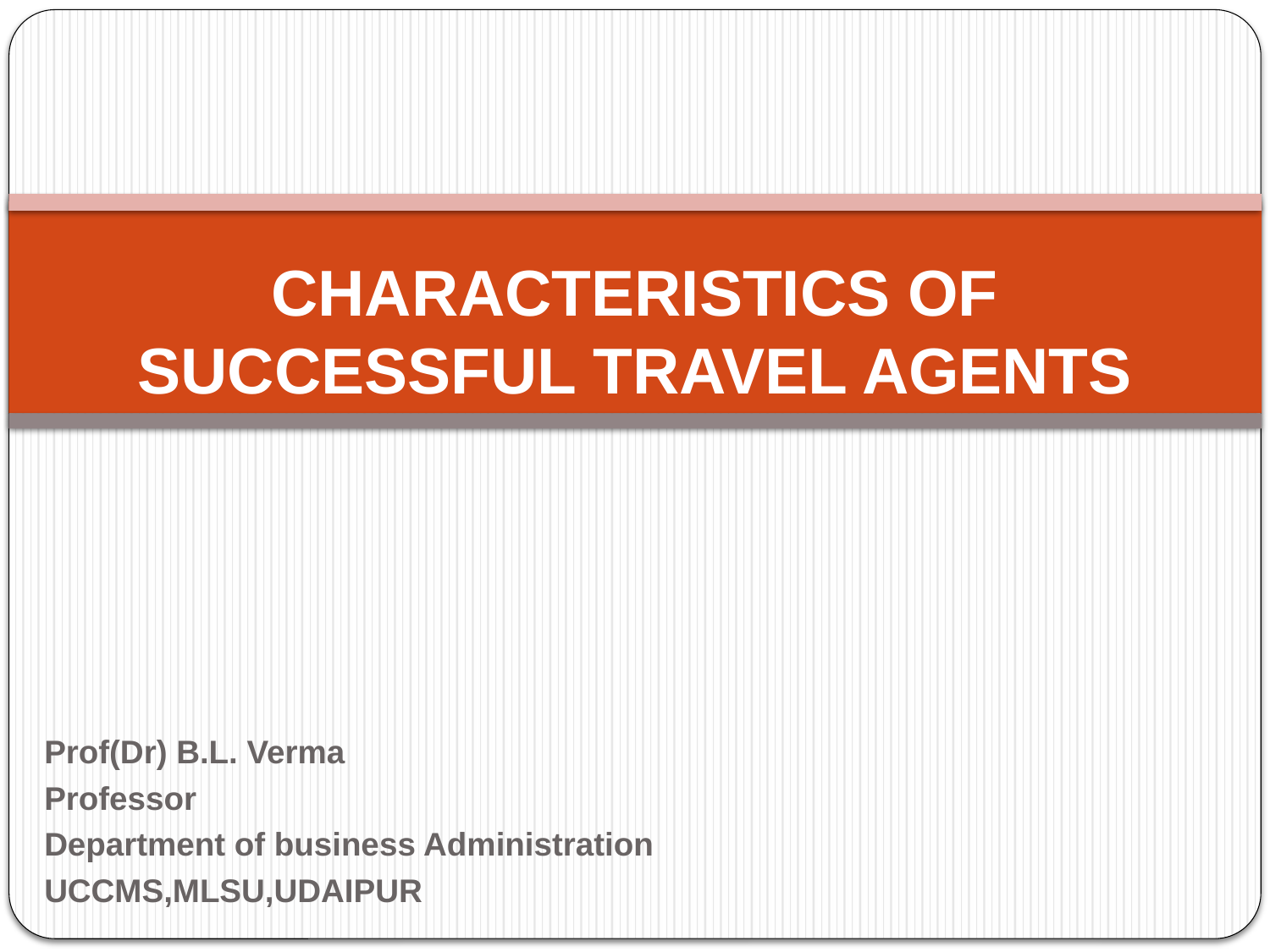

# CHARACTERISTICS OF SUCCESSFUL TRAVEL AGENTS

Prof(Dr) B.L. Verma
Professor
Department of business Administration
UCCMS,MLSU,UDAIPUR